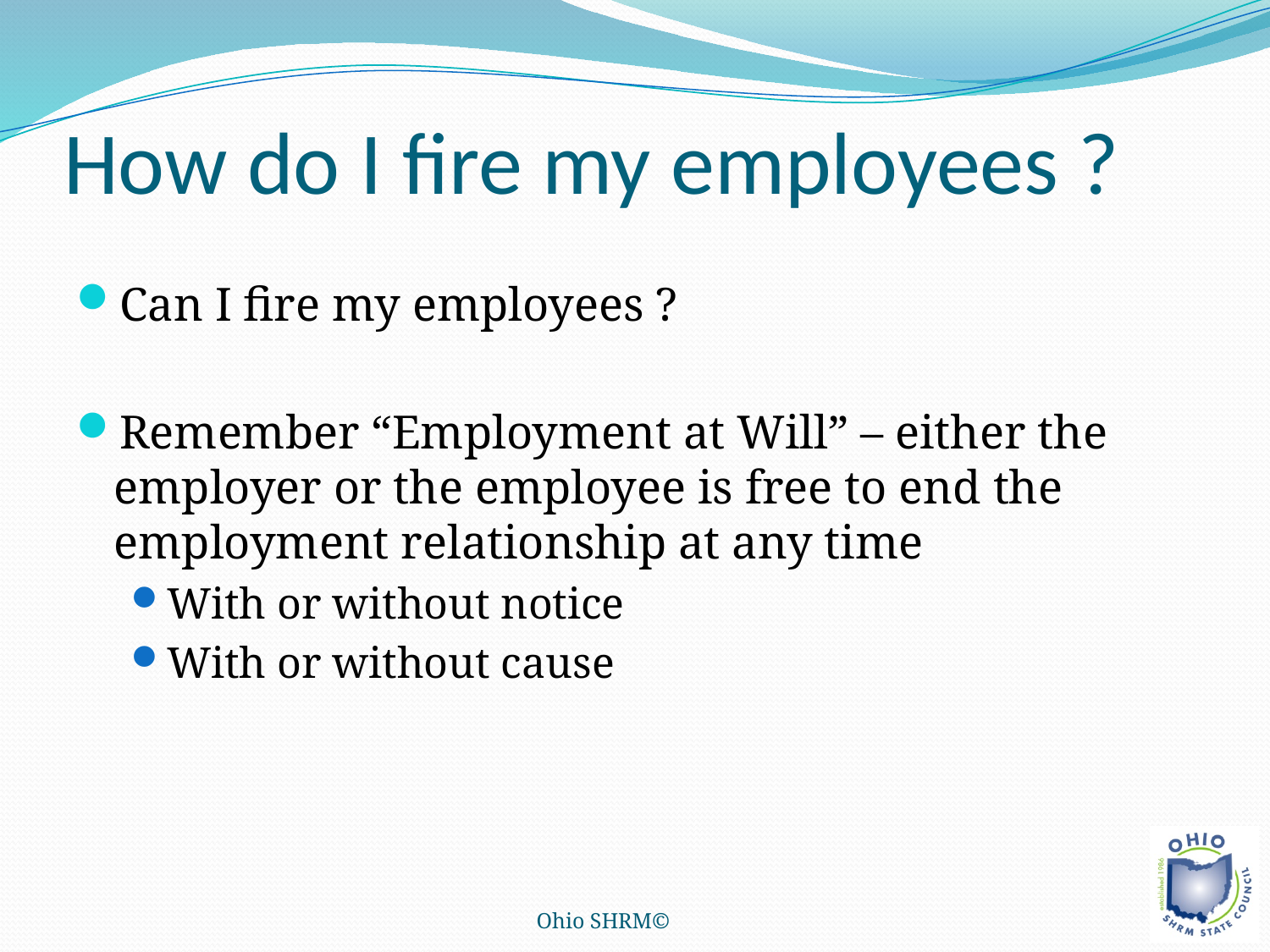

# How do I fire my employees ?
Can I fire my employees ?

Remember “Employment at Will” – either the employer or the employee is free to end the employment relationship at any time
With or without notice
With or without cause
Ohio SHRM©